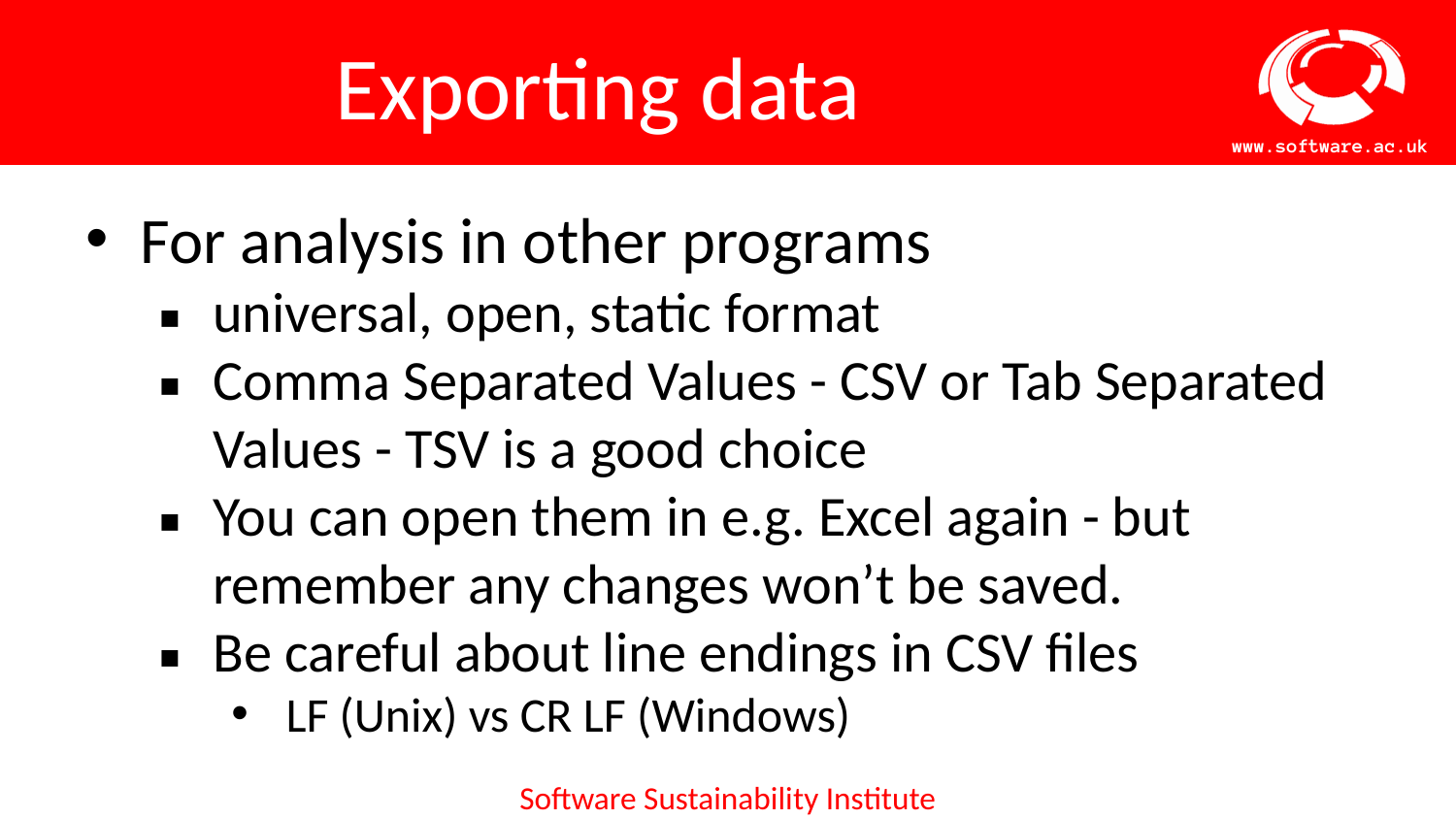

# Exporting data
For analysis in other programs
universal, open, static format
Comma Separated Values - CSV or Tab Separated Values - TSV is a good choice
You can open them in e.g. Excel again - but remember any changes won’t be saved.
Be careful about line endings in CSV files
LF (Unix) vs CR LF (Windows)